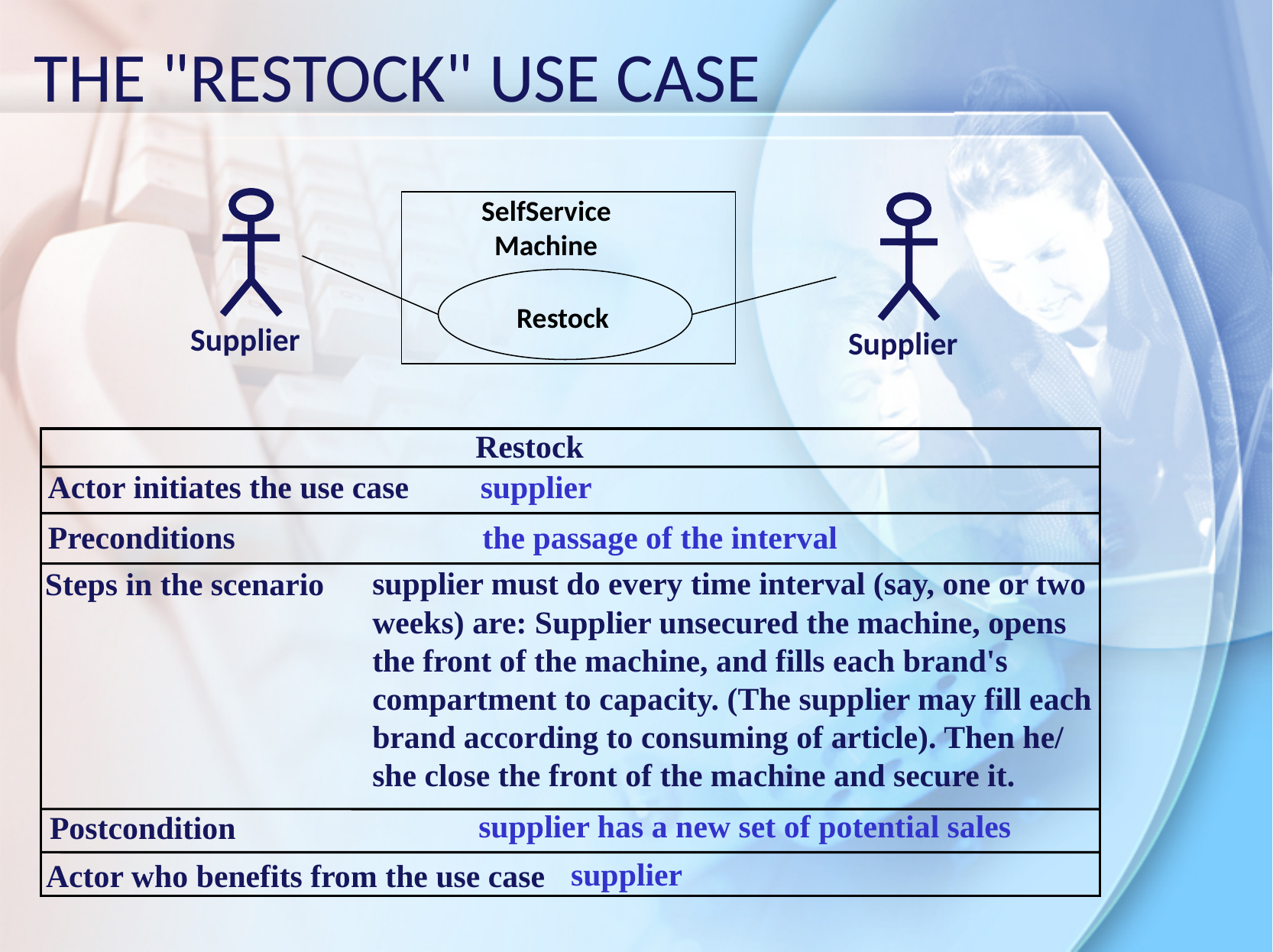

# The "Restock" use case
SelfService
  Machine

Supplier

Supplier

Restock
Restock

Actor initiates the use case
supplier

the passage of the interval
Preconditions

Steps in the scenario
supplier must do every time interval (say, one or two weeks) are: Supplier unsecured the machine, opens the front of the machine, and fills each brand's compartment to capacity. (The supplier may fill each brand according to consuming of article). Then he/ she close the front of the machine and secure it.

supplier has a new set of potential sales
Postcondition

supplier
Actor who benefits from the use case